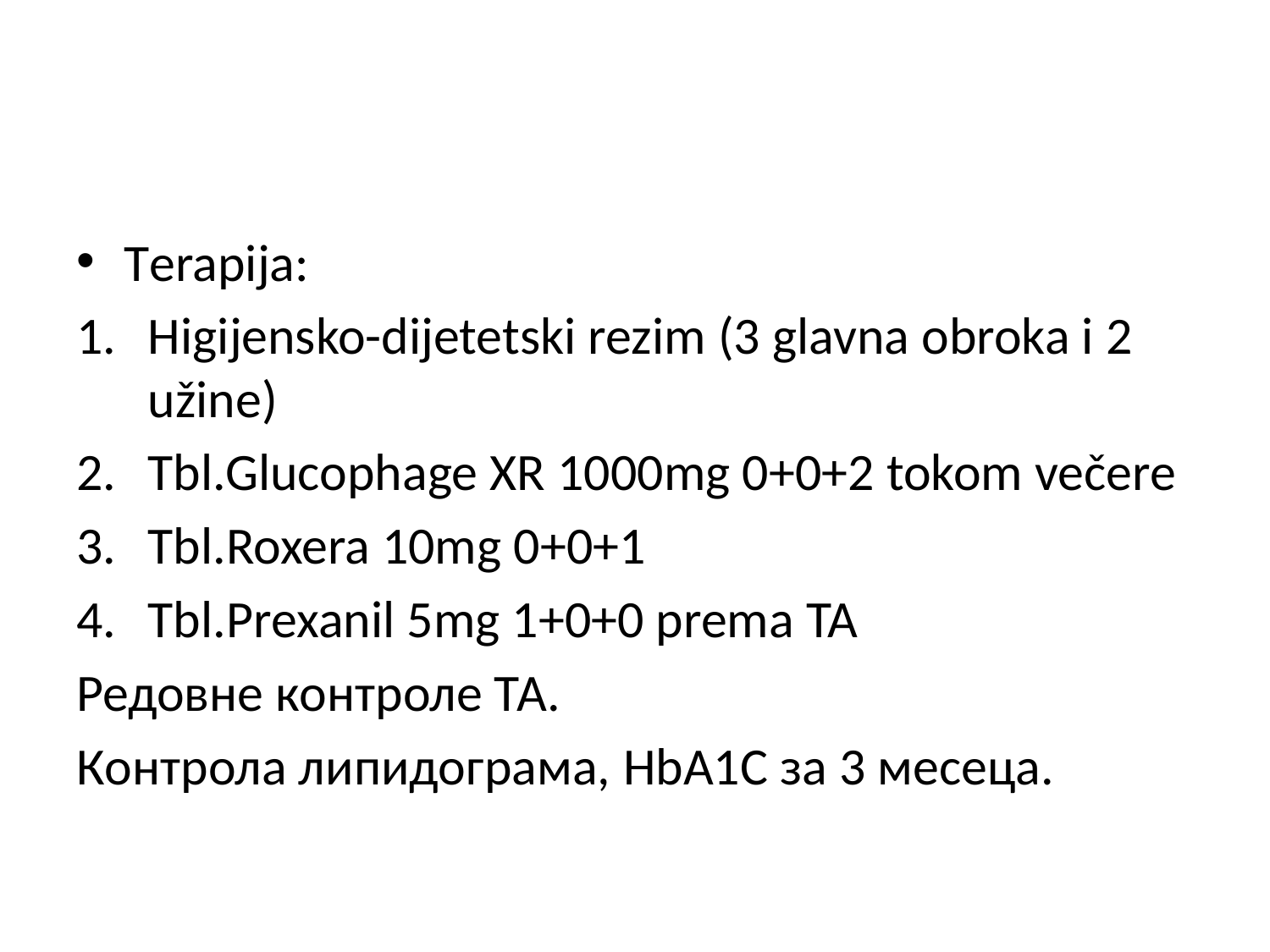

#
Terapija:
Higijensko-dijetetski rezim (3 glavna obroka i 2 užine)
Tbl.Glucophage XR 1000mg 0+0+2 tokom večere
Tbl.Roxera 10mg 0+0+1
Tbl.Prexanil 5mg 1+0+0 prema TA
Редовне контроле ТА.
Контрола липидограма, HbA1C за 3 месеца.